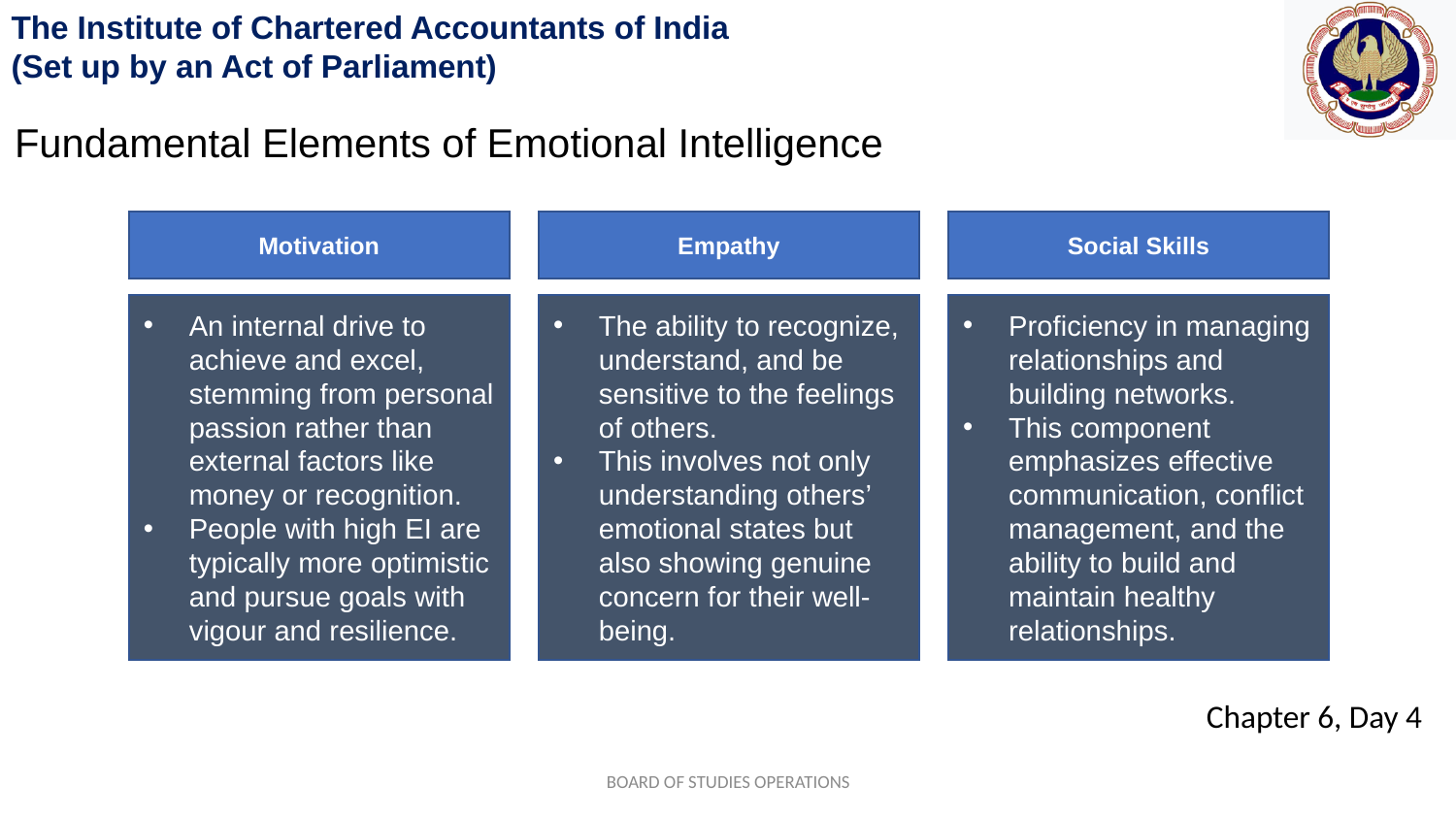

Fundamental Elements of Emotional Intelligence
Motivation
Empathy
Social Skills
An internal drive to achieve and excel, stemming from personal passion rather than external factors like money or recognition.
People with high EI are typically more optimistic and pursue goals with vigour and resilience.
The ability to recognize, understand, and be sensitive to the feelings of others.
This involves not only understanding others’ emotional states but also showing genuine concern for their well-being.
Proficiency in managing relationships and building networks.
This component emphasizes effective communication, conflict management, and the ability to build and maintain healthy relationships.
BOARD OF STUDIES OPERATIONS